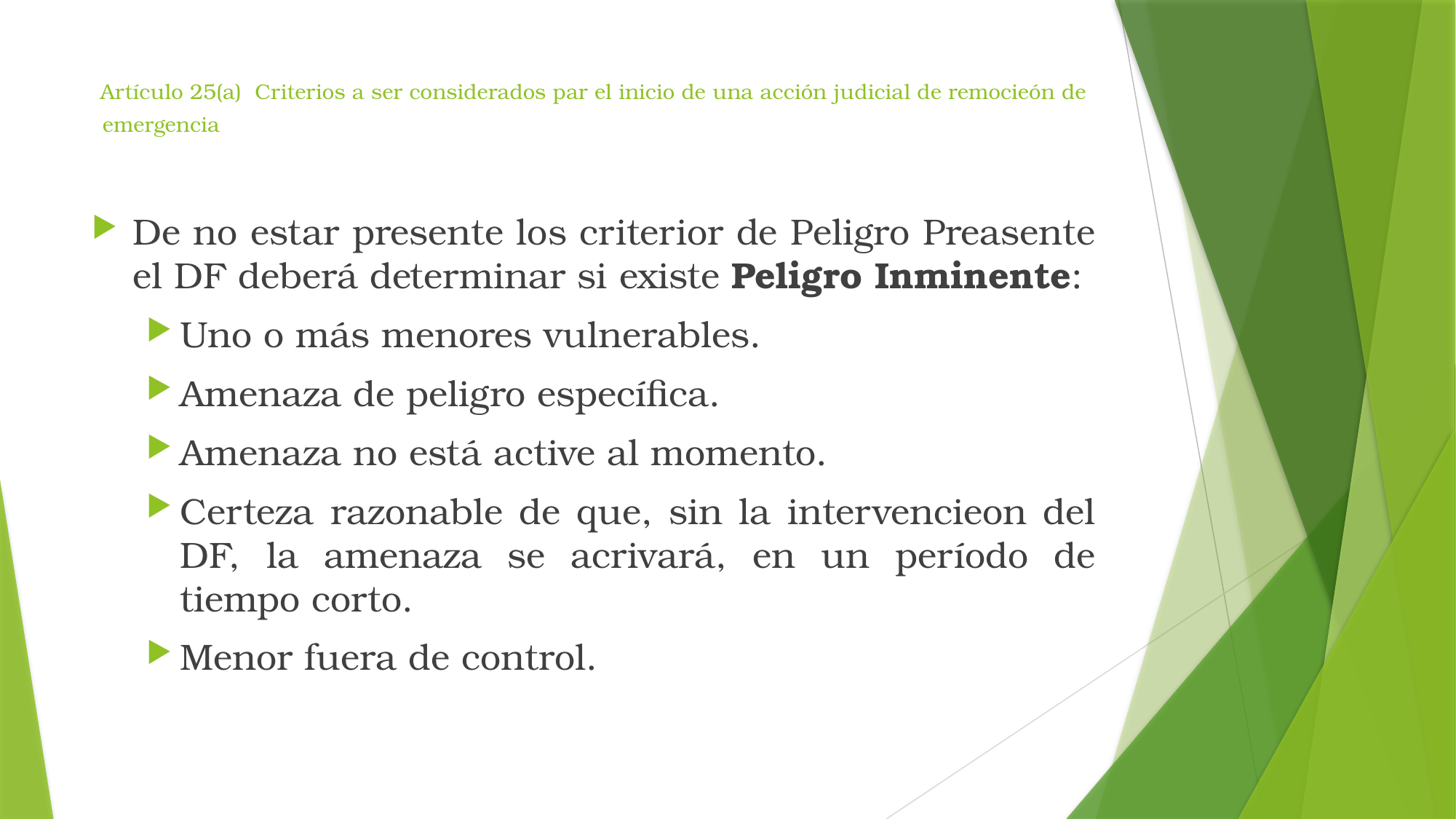

# Artículo 25(a)  Criterios a ser considerados par el inicio de una acción judicial de remocieón de emergenciaR ARTÍCULO 25-A. CRITERIOS A SER CONSIDERADOS PARA EL INICIO DE UNA ACCIÓN JUDICIAL DE CUSTODIA DE EMERGENCIA O CUSTODIA TÍCULO 25-A. CRITERIOS A SER CONSIDERADOS PARA EL INICIO DE UNA ACCIÓN JUDICIAL DE CUSTODIA DE EMERGENCIA O CUSTODIA
De no estar presente los criterior de Peligro Preasente el DF deberá determinar si existe Peligro Inminente:
Uno o más menores vulnerables.
Amenaza de peligro específica.
Amenaza no está active al momento.
Certeza razonable de que, sin la intervencieon del DF, la amenaza se acrivará, en un período de tiempo corto.
Menor fuera de control.